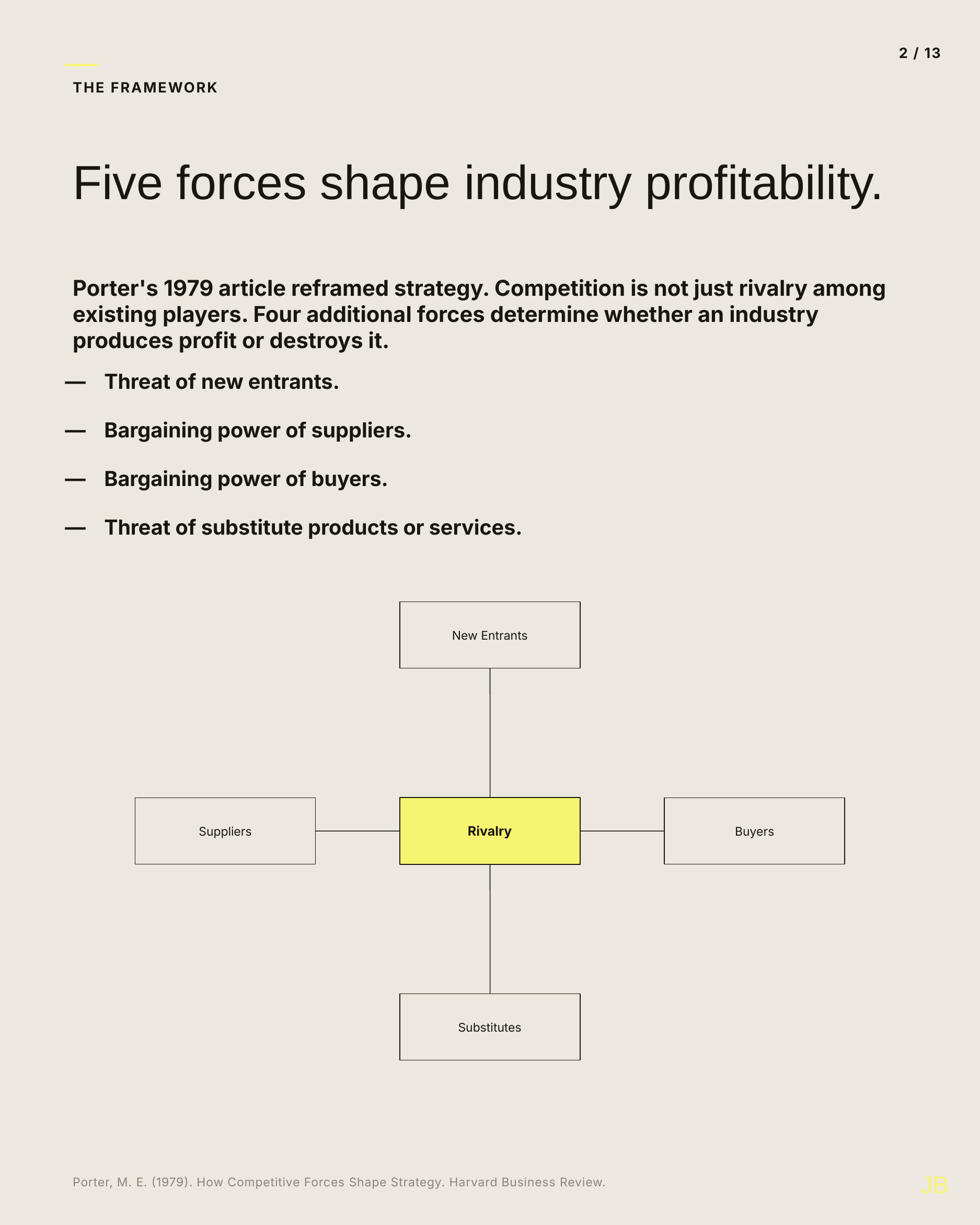

2 / 13

THE FRAMEWORK
Five forces shape industry profitability.
Porter's 1979 article reframed strategy. Competition is not just rivalry among existing players. Four additional forces determine whether an industry produces profit or destroys it.
—
Threat of new entrants.
—
Bargaining power of suppliers.
—
Bargaining power of buyers.
—
Threat of substitute products or services.

New Entrants

Suppliers

Rivalry

Buyers

Substitutes
JB
Porter, M. E. (1979). How Competitive Forces Shape Strategy. Harvard Business Review.